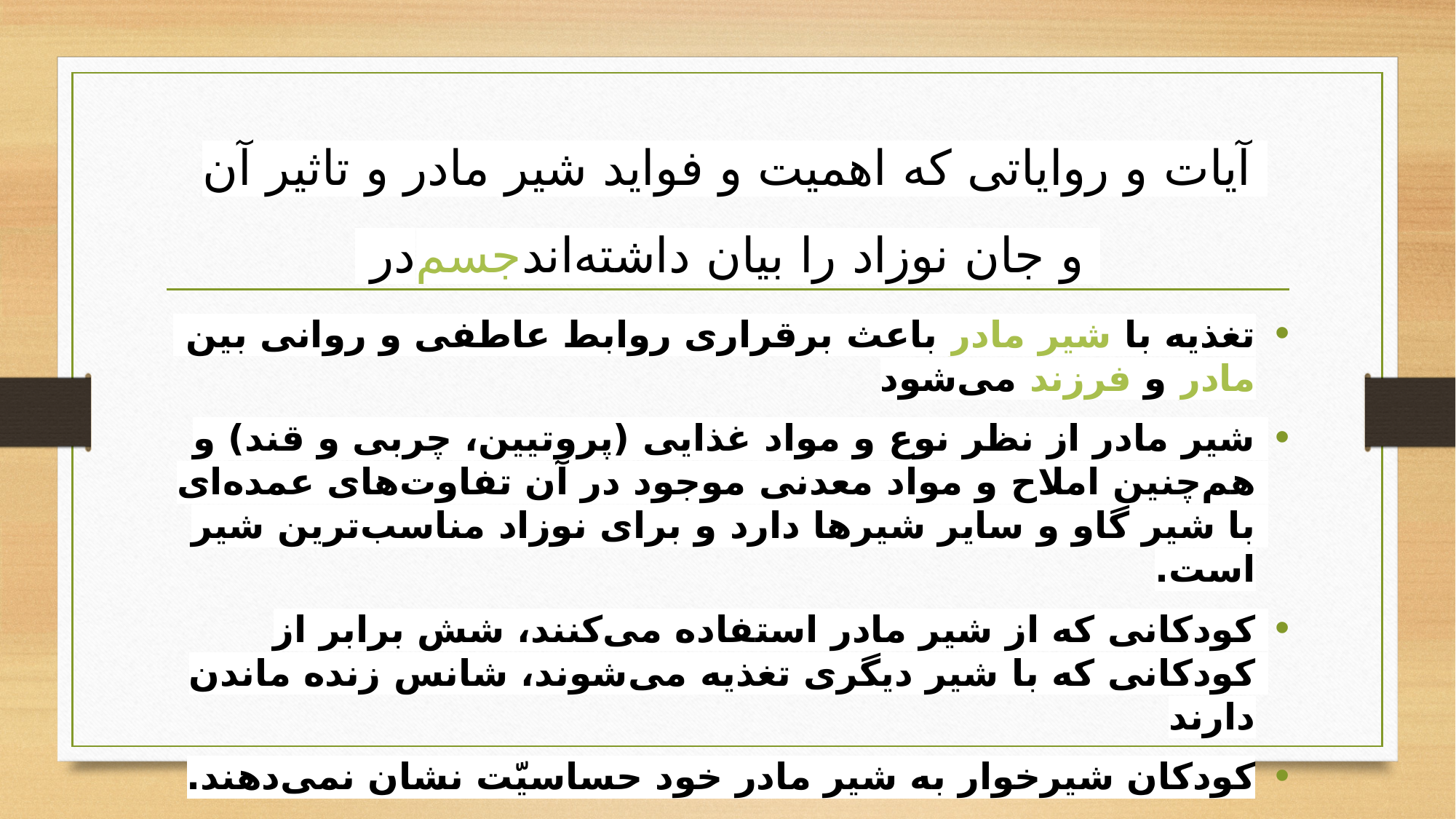

# آیات و روایاتی که اهمیت و فواید شیر مادر و تاثیر آن در جسم و جان نوزاد را بیان داشته‌اند
تغذیه با شیر مادر باعث برقراری روابط عاطفی و روانی بین مادر و فرزند می‌شود
شیر مادر از نظر نوع و مواد غذایی (پروتیین، چربی و قند) و هم‌چنین املاح و مواد معدنی موجود در آن تفاوت‌های عمده‌ای با شیر گاو و سایر شیر‌ها دارد و برای نوزاد مناسب‌ترین شیر است.
کودکانی که از شیر مادر استفاده می‌کنند، شش برابر از کودکانی که با شیر دیگری تغذیه می‌شوند، شانس زنده ماندن دارند
کودکان شیرخوار به شیر مادر خود حساسیّت نشان نمی‌دهند.